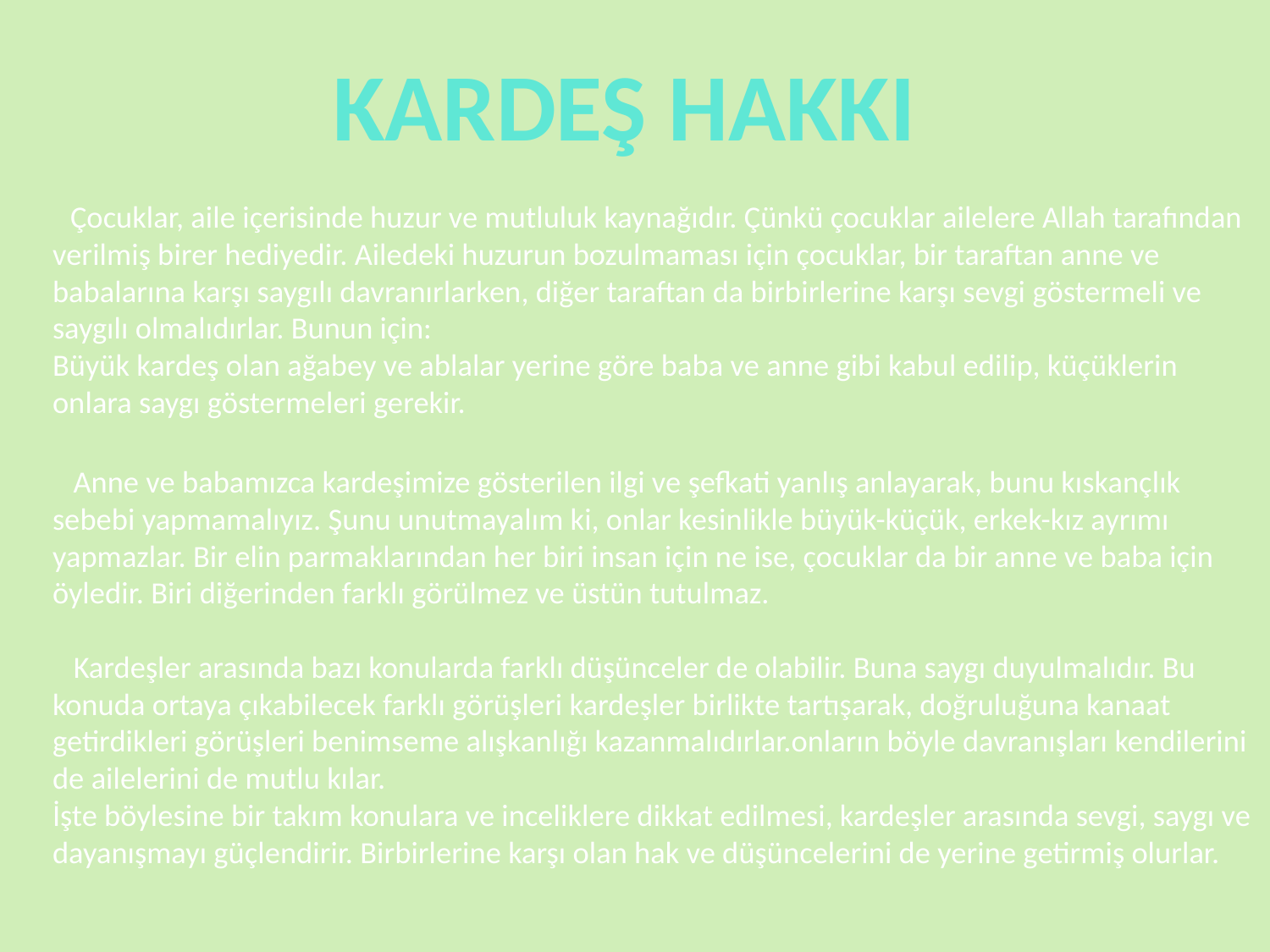

KARDEŞ HAKKI
   Çocuklar, aile içerisinde huzur ve mutluluk kaynağıdır. Çünkü çocuklar ailelere Allah tarafından verilmiş birer hediyedir. Ailedeki huzurun bozulmaması için çocuklar, bir taraftan anne ve babalarına karşı saygılı davranırlarken, diğer taraftan da birbirlerine karşı sevgi göstermeli ve saygılı olmalıdırlar. Bunun için:
Büyük kardeş olan ağabey ve ablalar yerine göre baba ve anne gibi kabul edilip, küçüklerin onlara saygı göstermeleri gerekir.
   Anne ve babamızca kardeşimize gösterilen ilgi ve şefkati yanlış anlayarak, bunu kıskançlık sebebi yapmamalıyız. Şunu unutmayalım ki, onlar kesinlikle büyük-küçük, erkek-kız ayrımı yapmazlar. Bir elin parmaklarından her biri insan için ne ise, çocuklar da bir anne ve baba için öyledir. Biri diğerinden farklı görülmez ve üstün tutulmaz.
   Kardeşler arasında bazı konularda farklı düşünceler de olabilir. Buna saygı duyulmalıdır. Bu konuda ortaya çıkabilecek farklı görüşleri kardeşler birlikte tartışarak, doğruluğuna kanaat getirdikleri görüşleri benimseme alışkanlığı kazanmalıdırlar.onların böyle davranışları kendilerini de ailelerini de mutlu kılar.
İşte böylesine bir takım konulara ve inceliklere dikkat edilmesi, kardeşler arasında sevgi, saygı ve dayanışmayı güçlendirir. Birbirlerine karşı olan hak ve düşüncelerini de yerine getirmiş olurlar.